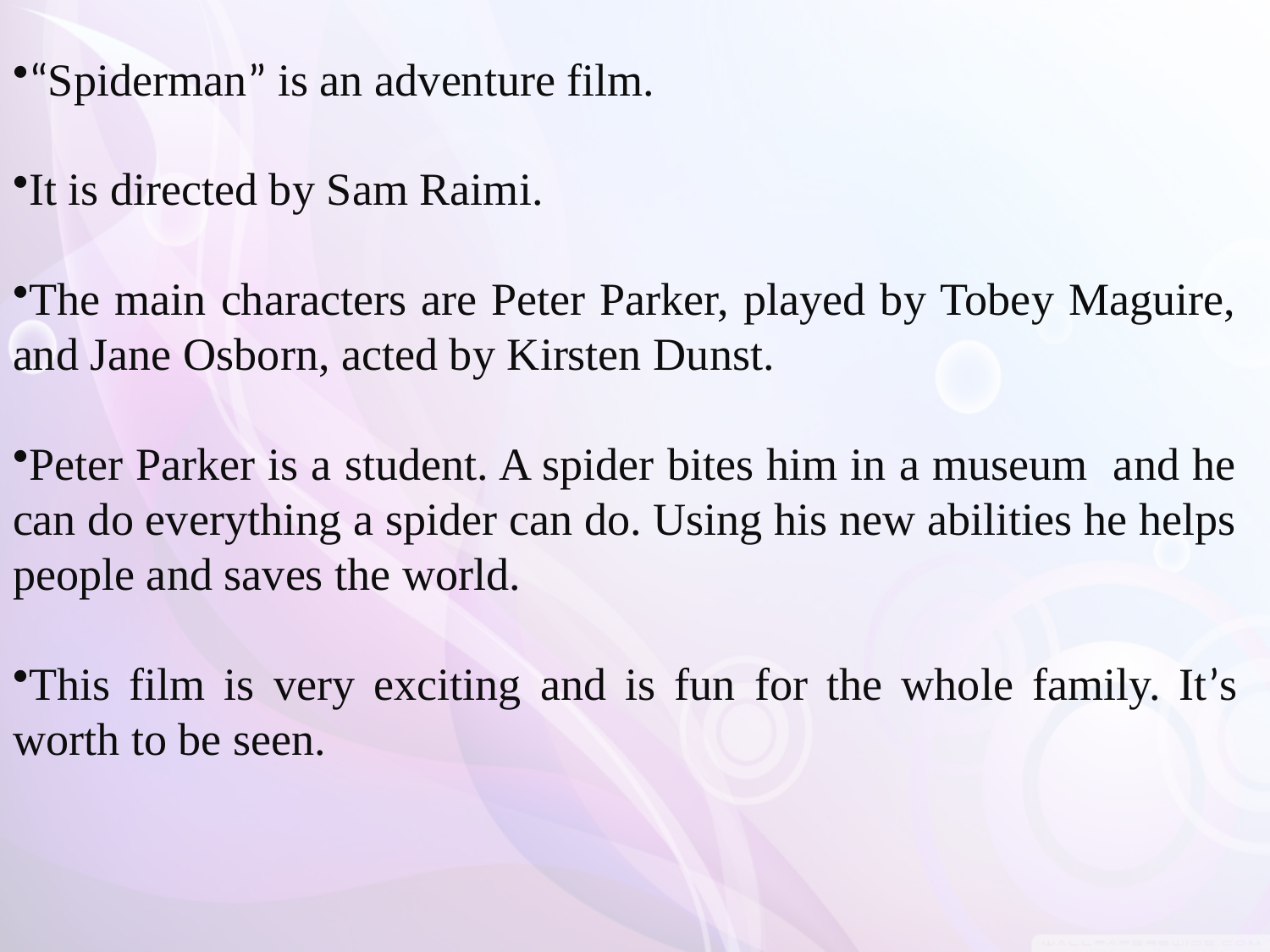

“Spiderman” is an adventure film.

It is directed by Sam Raimi.

The main characters are Peter Parker, played by Tobey Maguire, and Jane Osborn, acted by Kirsten Dunst.

Peter Parker is a student. A spider bites him in a museum  and he can do everything a spider can do. Using his new abilities he helps people and saves the world.

This film is very exciting and is fun for the whole family. It’s worth to be seen.